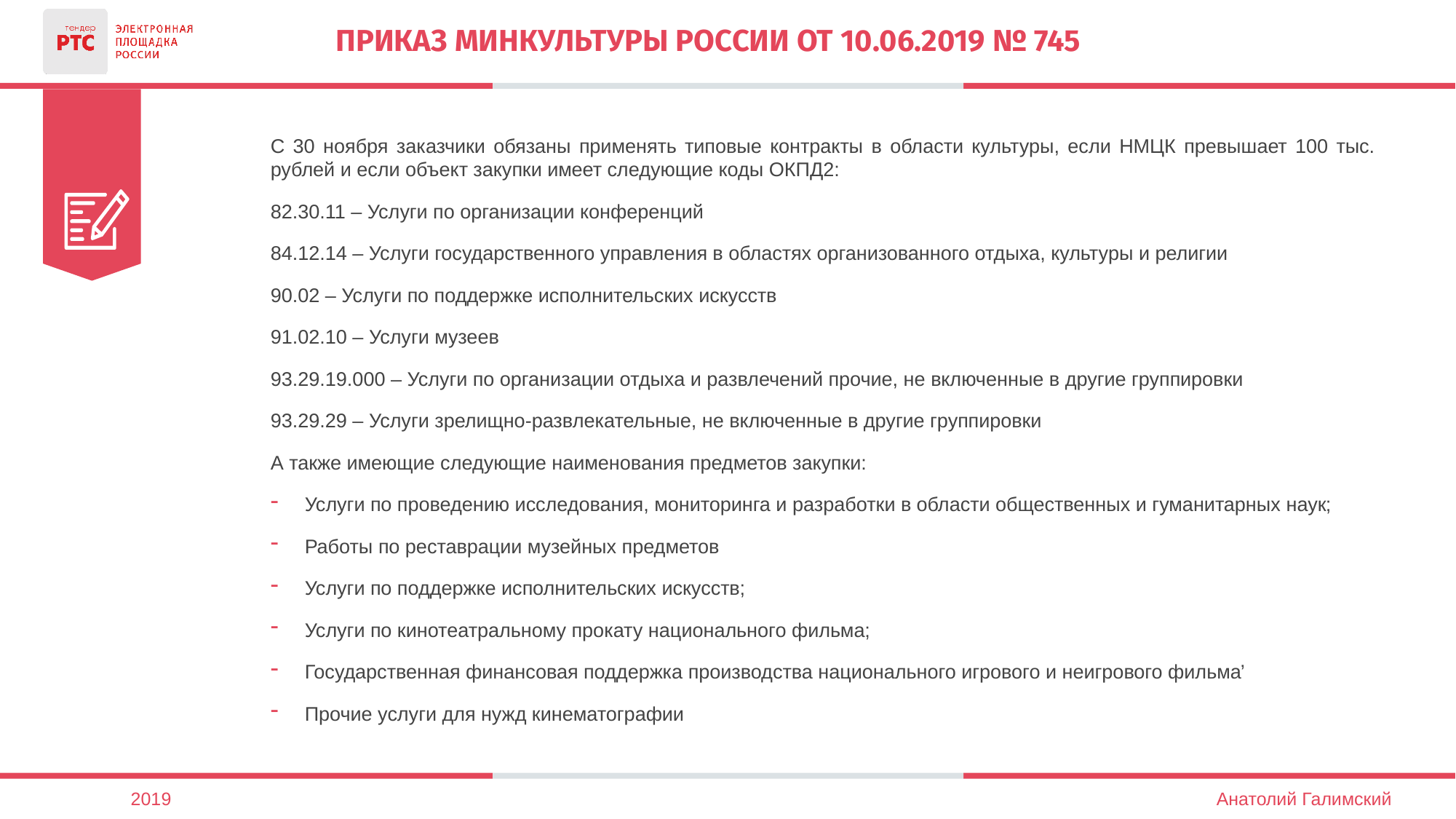

# Приказ минкультуры России от 10.06.2019 № 745
С 30 ноября заказчики обязаны применять типовые контракты в области культуры, если НМЦК превышает 100 тыс. рублей и если объект закупки имеет следующие коды ОКПД2:
82.30.11 – Услуги по организации конференций
84.12.14 – Услуги государственного управления в областях организованного отдыха, культуры и религии
90.02 – Услуги по поддержке исполнительских искусств
91.02.10 – Услуги музеев
93.29.19.000 – Услуги по организации отдыха и развлечений прочие, не включенные в другие группировки
93.29.29 – Услуги зрелищно-развлекательные, не включенные в другие группировки
А также имеющие следующие наименования предметов закупки:
Услуги по проведению исследования, мониторинга и разработки в области общественных и гуманитарных наук;
Работы по реставрации музейных предметов
Услуги по поддержке исполнительских искусств;
Услуги по кинотеатральному прокату национального фильма;
Государственная финансовая поддержка производства национального игрового и неигрового фильма’
Прочие услуги для нужд кинематографии

2019
Анатолий Галимский